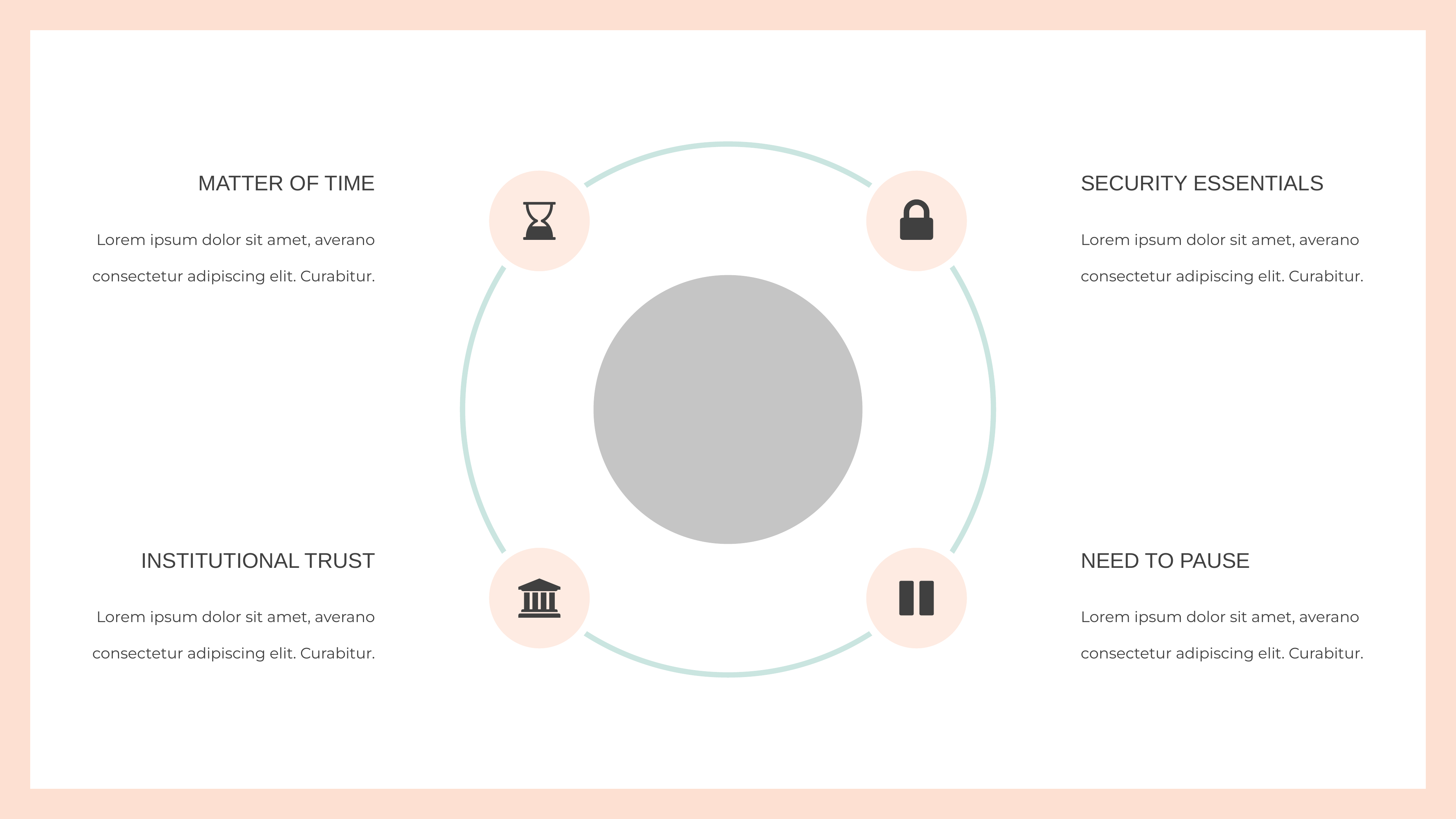

MATTER OF TIME

SECURITY ESSENTIALS

Lorem ipsum dolor sit amet, averano consectetur adipiscing elit. Curabitur.
Lorem ipsum dolor sit amet, averano consectetur adipiscing elit. Curabitur.

INSTITUTIONAL TRUST

NEED TO PAUSE

Lorem ipsum dolor sit amet, averano consectetur adipiscing elit. Curabitur.
Lorem ipsum dolor sit amet, averano consectetur adipiscing elit. Curabitur.